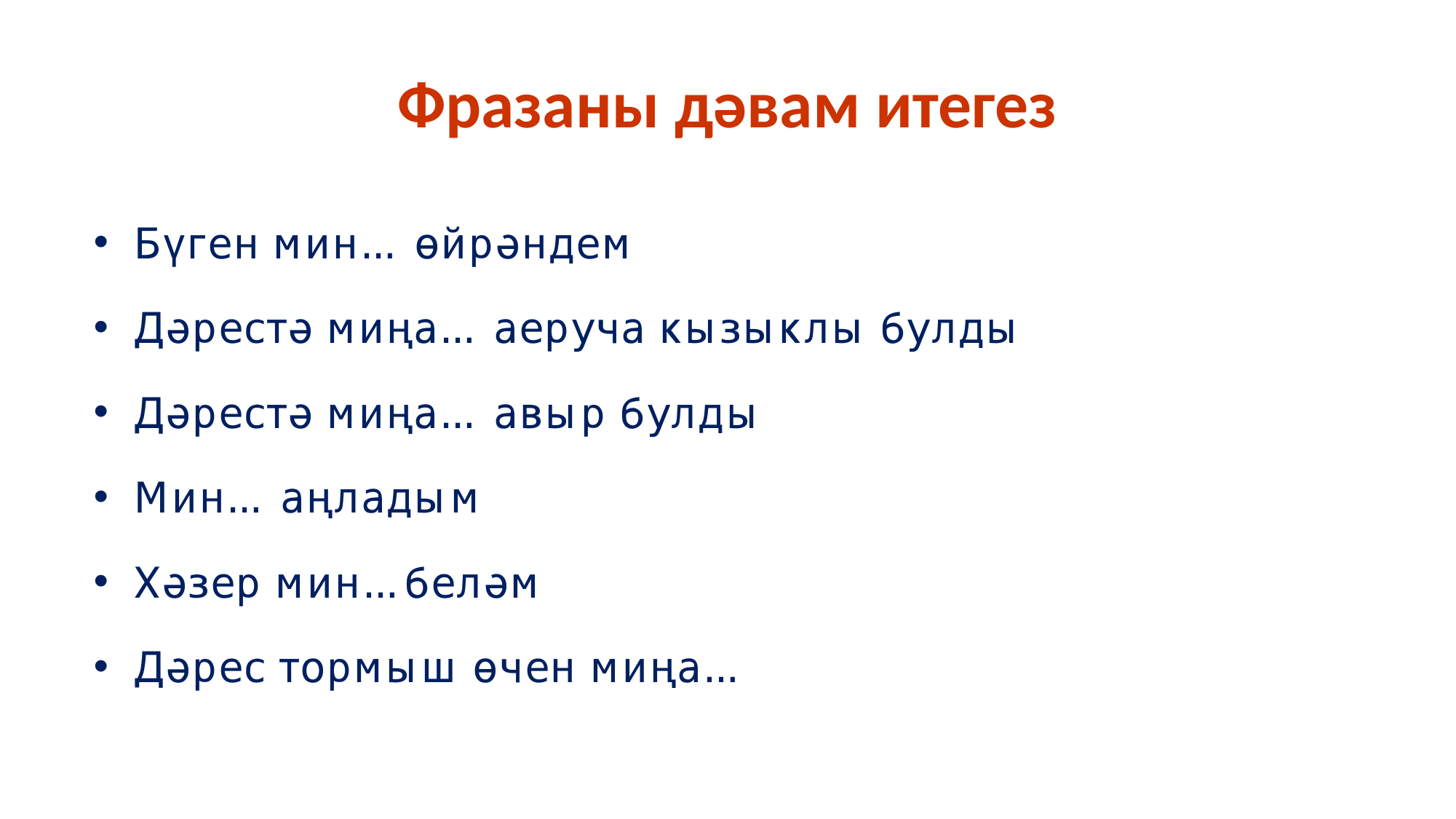

# Фразаны дәвам итегез
Бүген мин… өйрәндем
Дәрестә миңа… аеруча кызыклы булды
Дәрестә миңа… авыр булды
Мин… аңладым
Хәзер мин…беләм
Дәрес тормыш өчен миңа…